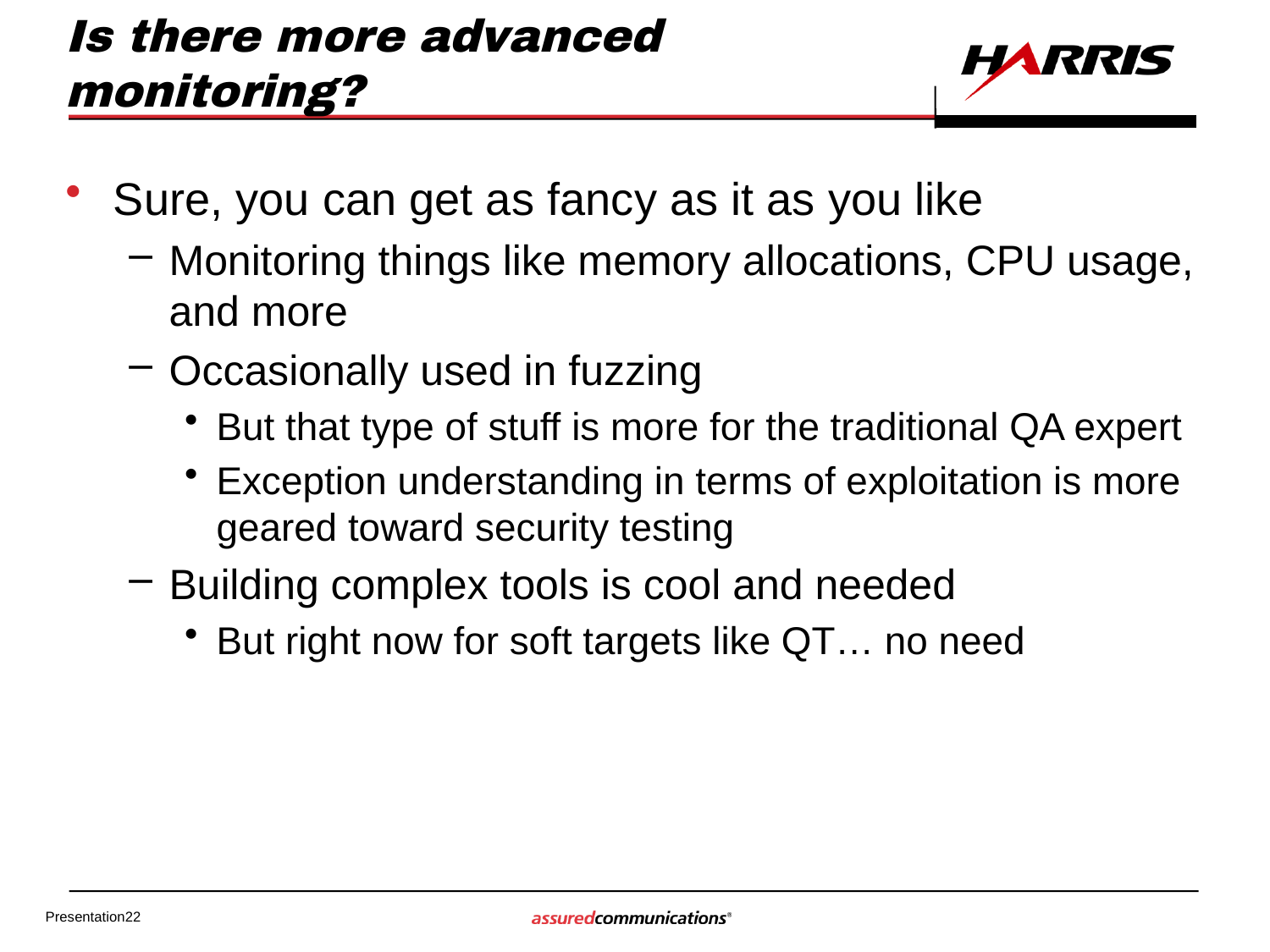

# Is there more advanced monitoring?
Sure, you can get as fancy as it as you like
Monitoring things like memory allocations, CPU usage, and more
Occasionally used in fuzzing
But that type of stuff is more for the traditional QA expert
Exception understanding in terms of exploitation is more geared toward security testing
Building complex tools is cool and needed
But right now for soft targets like QT… no need